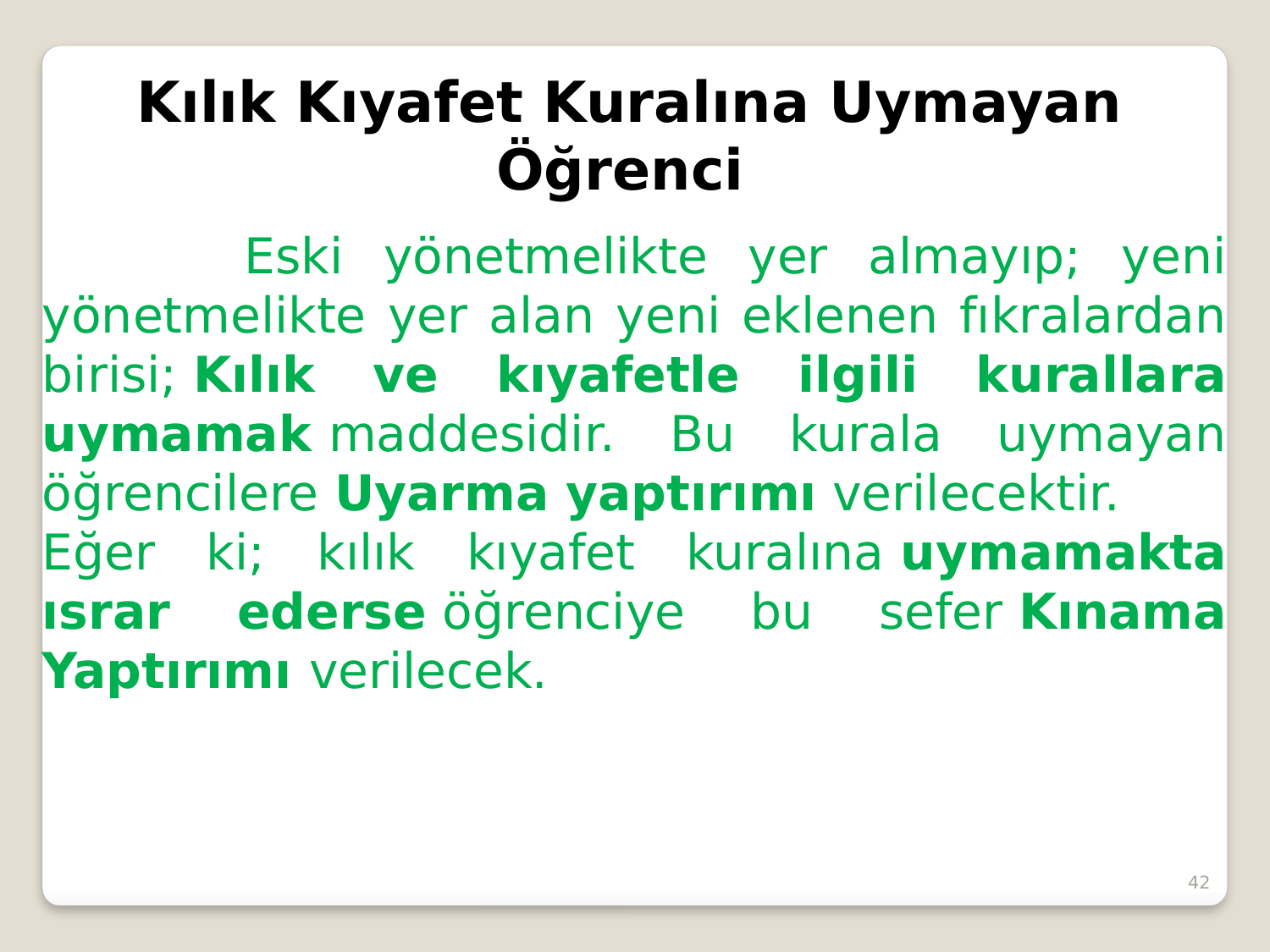

Kılık Kıyafet Kuralına Uymayan Öğrenci

     Eski yönetmelikte yer almayıp; yeni yönetmelikte yer alan yeni eklenen fıkralardan birisi; Kılık ve kıyafetle ilgili kurallara uymamak maddesidir. Bu kurala uymayan öğrencilere Uyarma yaptırımı verilecektir.
Eğer ki; kılık kıyafet kuralına uymamakta ısrar ederse öğrenciye bu sefer Kınama Yaptırımı verilecek.

42